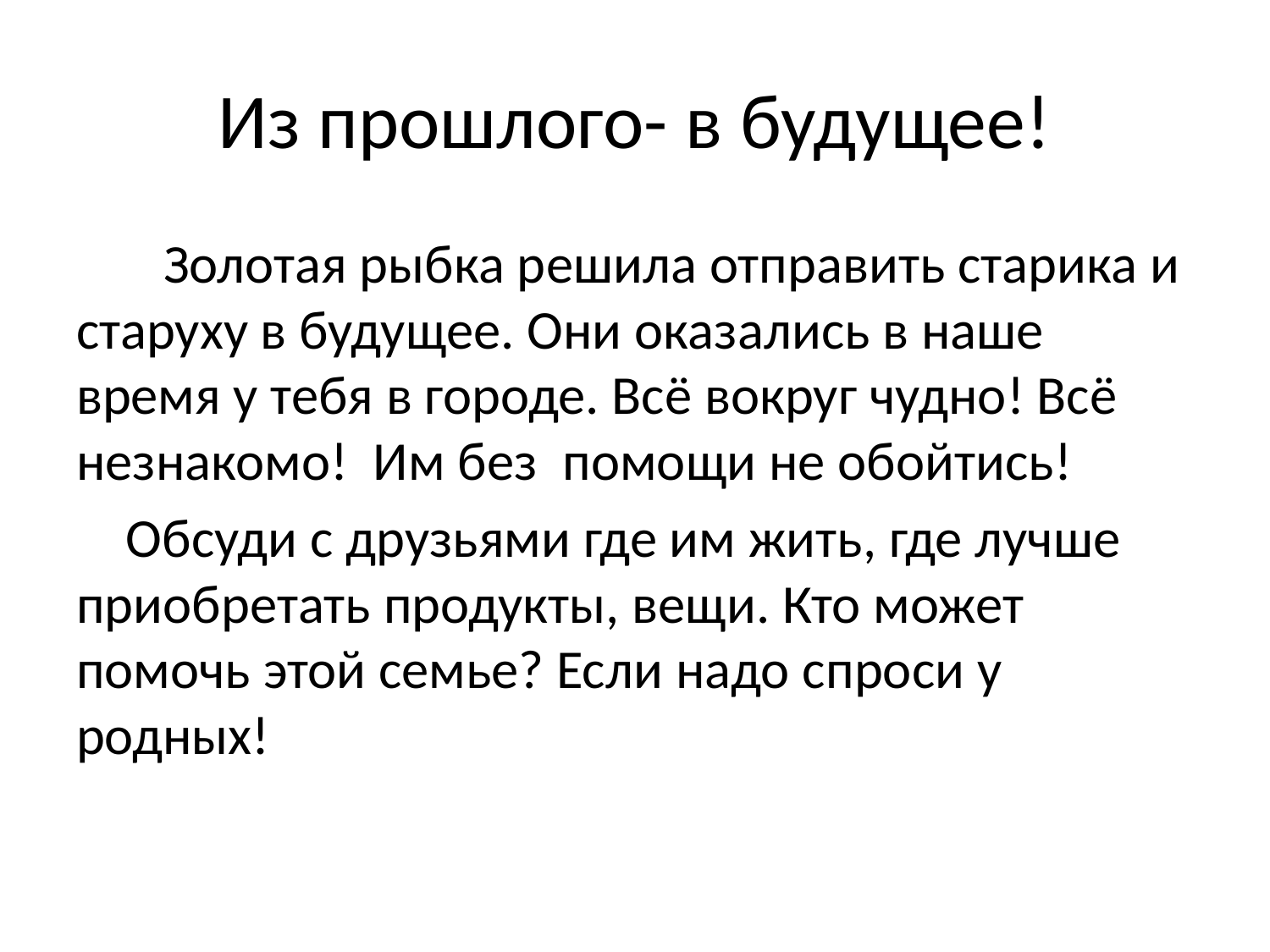

# Из прошлого- в будущее!
       Золотая рыбка решила отправить старика и старуху в будущее. Они оказались в наше время у тебя в городе. Всё вокруг чудно! Всё незнакомо!  Им без  помощи не обойтись!
    Обсуди с друзьями где им жить, где лучше приобретать продукты, вещи. Кто может помочь этой семье? Если надо спроси у родных!